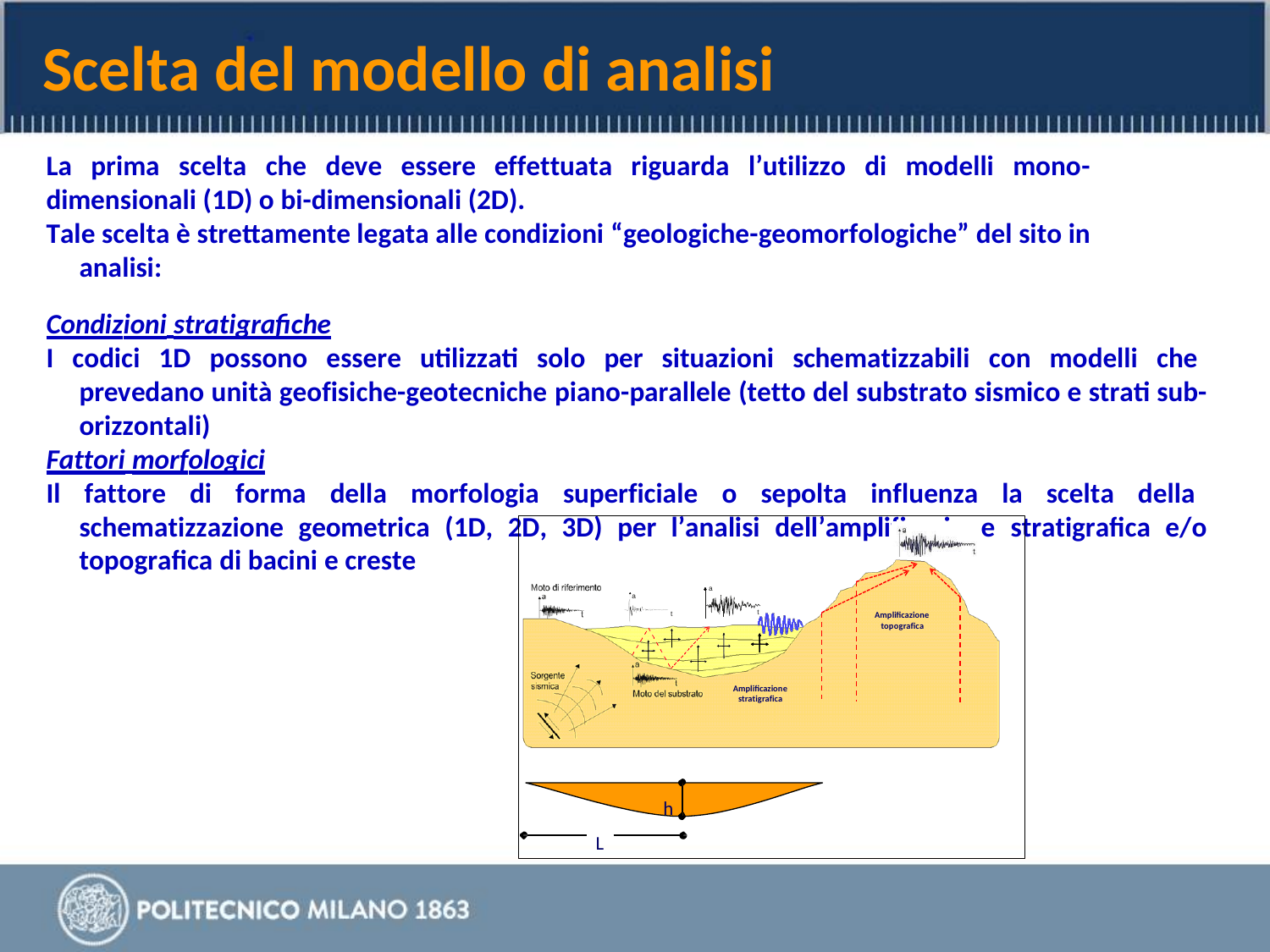

Scelta del modello di analisi
La prima scelta che deve essere effettuata riguarda l’utilizzo di modelli mono-dimensionali (1D) o bi-dimensionali (2D).
Tale scelta è strettamente legata alle condizioni “geologiche-geomorfologiche” del sito in analisi:
Condizioni stratigrafiche
I  codici  1D  possono  essere  utilizzati  solo  per  situazioni  schematizzabili  con  modelli  che  prevedano unità geofisiche-geotecniche piano-parallele (tetto del substrato sismico e strati sub-orizzontali)
Fattori morfologici
Il  fattore  di  forma  della  morfologia  superficiale  o  sepolta  influenza  la  scelta  della  schematizzazione geometrica (1D, 2D, 3D) per l’analisi dell’amplificazione stratigrafica e/o topografica di bacini e creste

a
a

t

t
Amplificazione topografica

Amplificazione stratigrafica

h
L